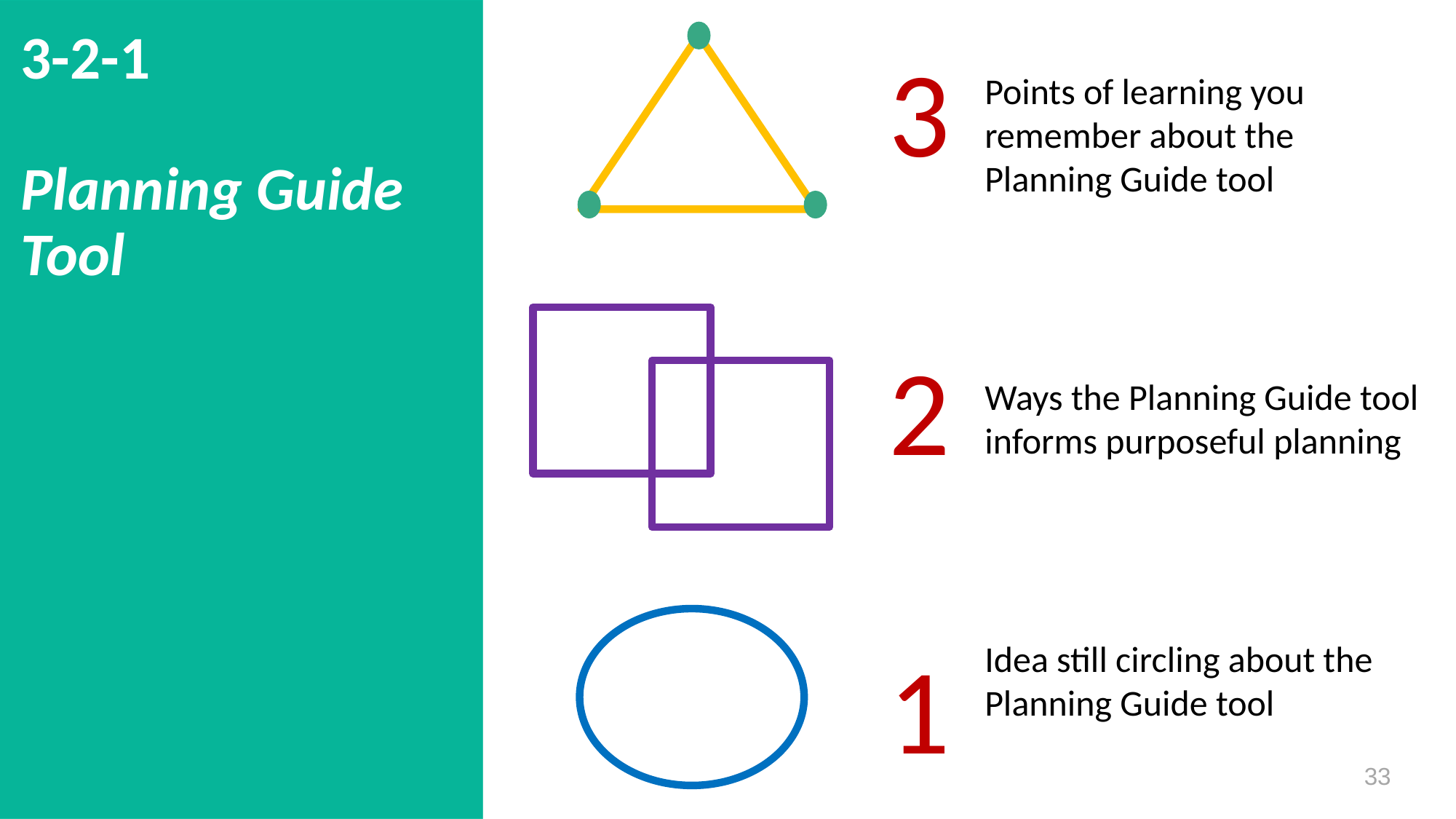

# 3-2-1 Planning Guide Tool

3

2

1

Points of learning you remember about the Planning Guide tool

Ways the Planning Guide tool informs purposeful planning

Idea still circling about the Planning Guide tool
33